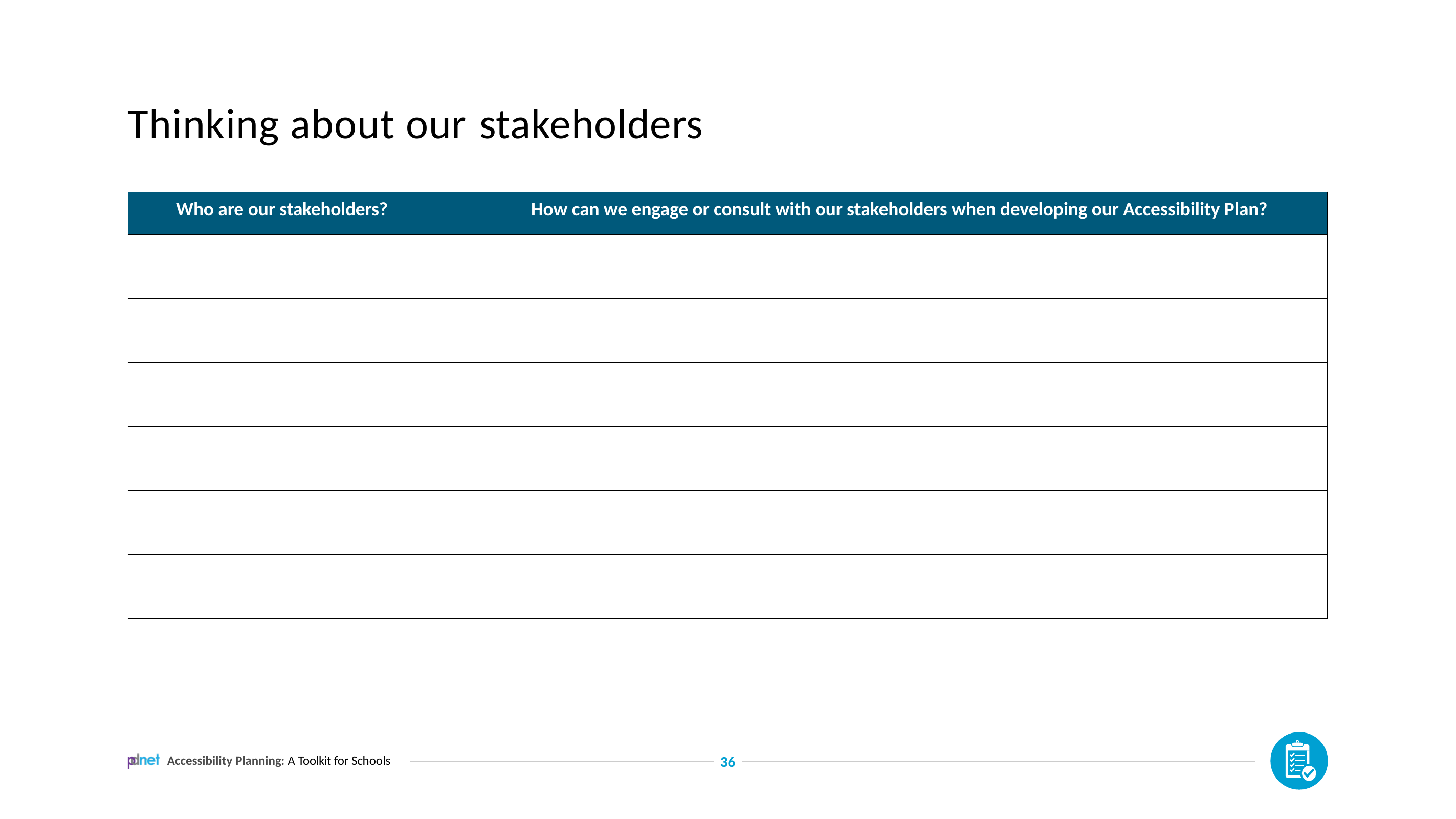

# Thinking about our stakeholders
| Who are our stakeholders? | How can we engage or consult with our stakeholders when developing our Accessibility Plan? |
| --- | --- |
|  |  |
|  |  |
|  |  |
|  |  |
|  |  |
|  |  |

Accessibility Planning: A Toolkit for Schools
36